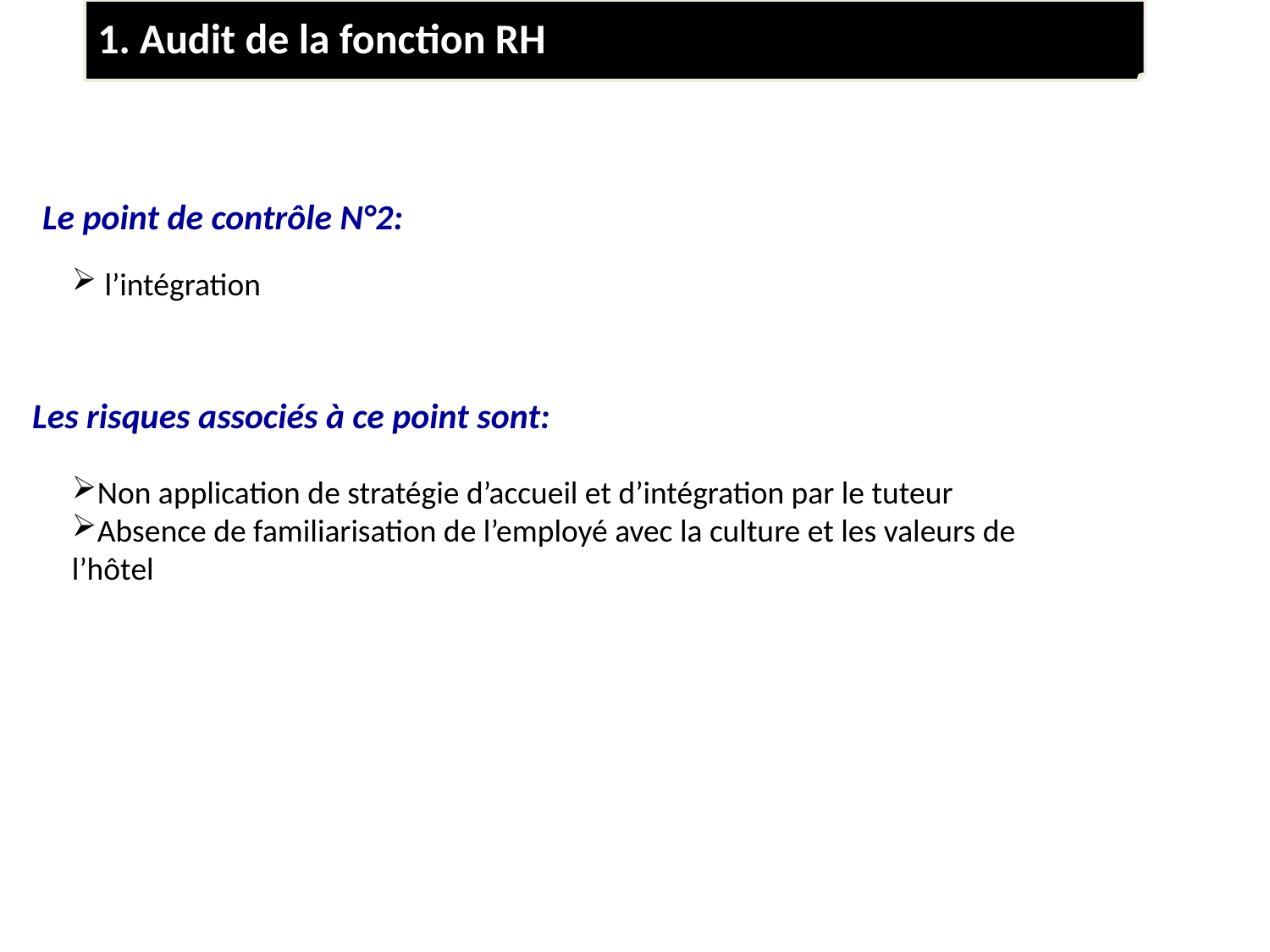

1. Audit de la fonction RH
Le point de contrôle N°2:
 l’intégration
Les risques associés à ce point sont:
Non application de stratégie d’accueil et d’intégration par le tuteur
Absence de familiarisation de l’employé avec la culture et les valeurs de l’hôtel